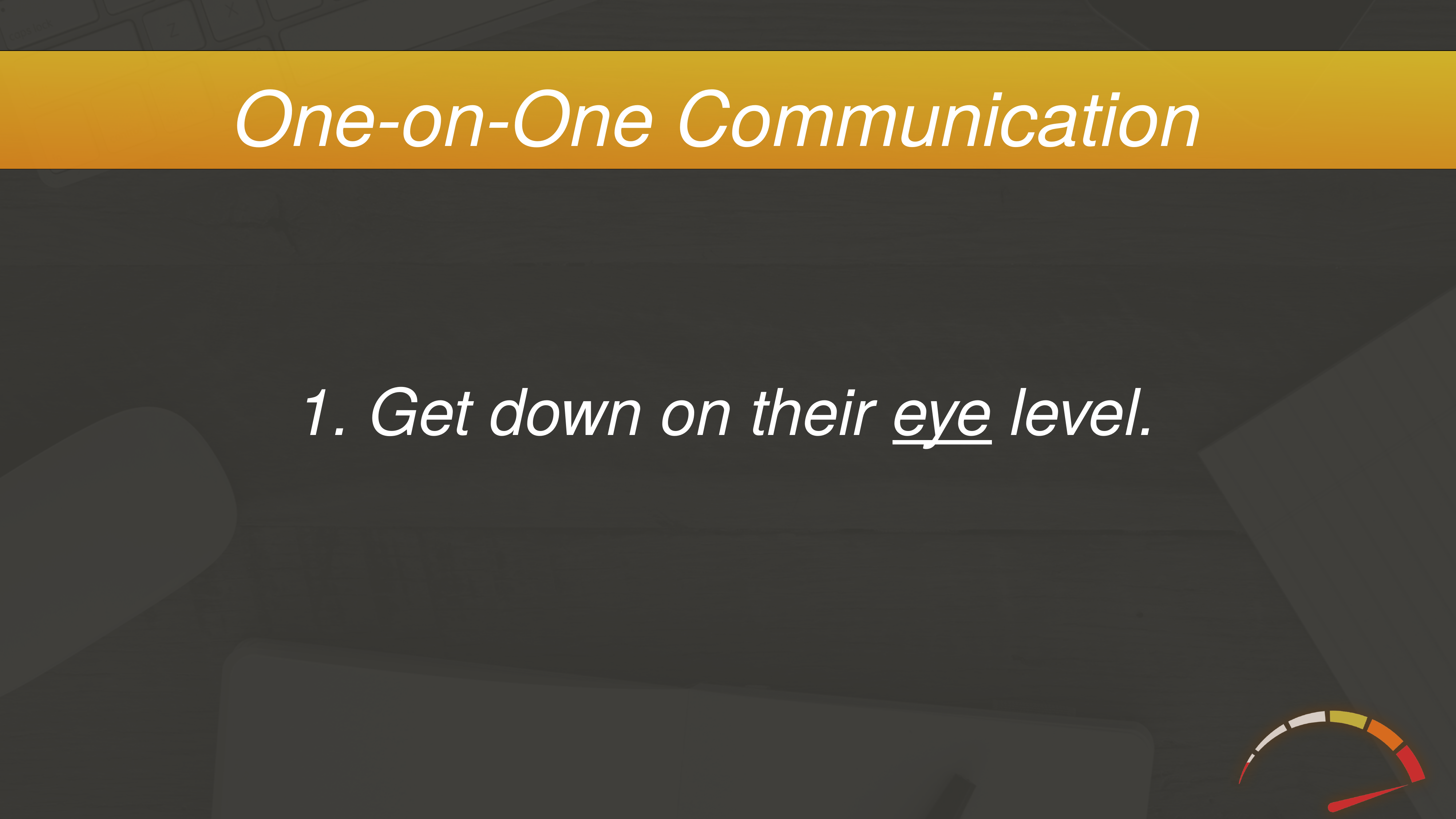

One-on-One Communication
1. Get down on their eye level.